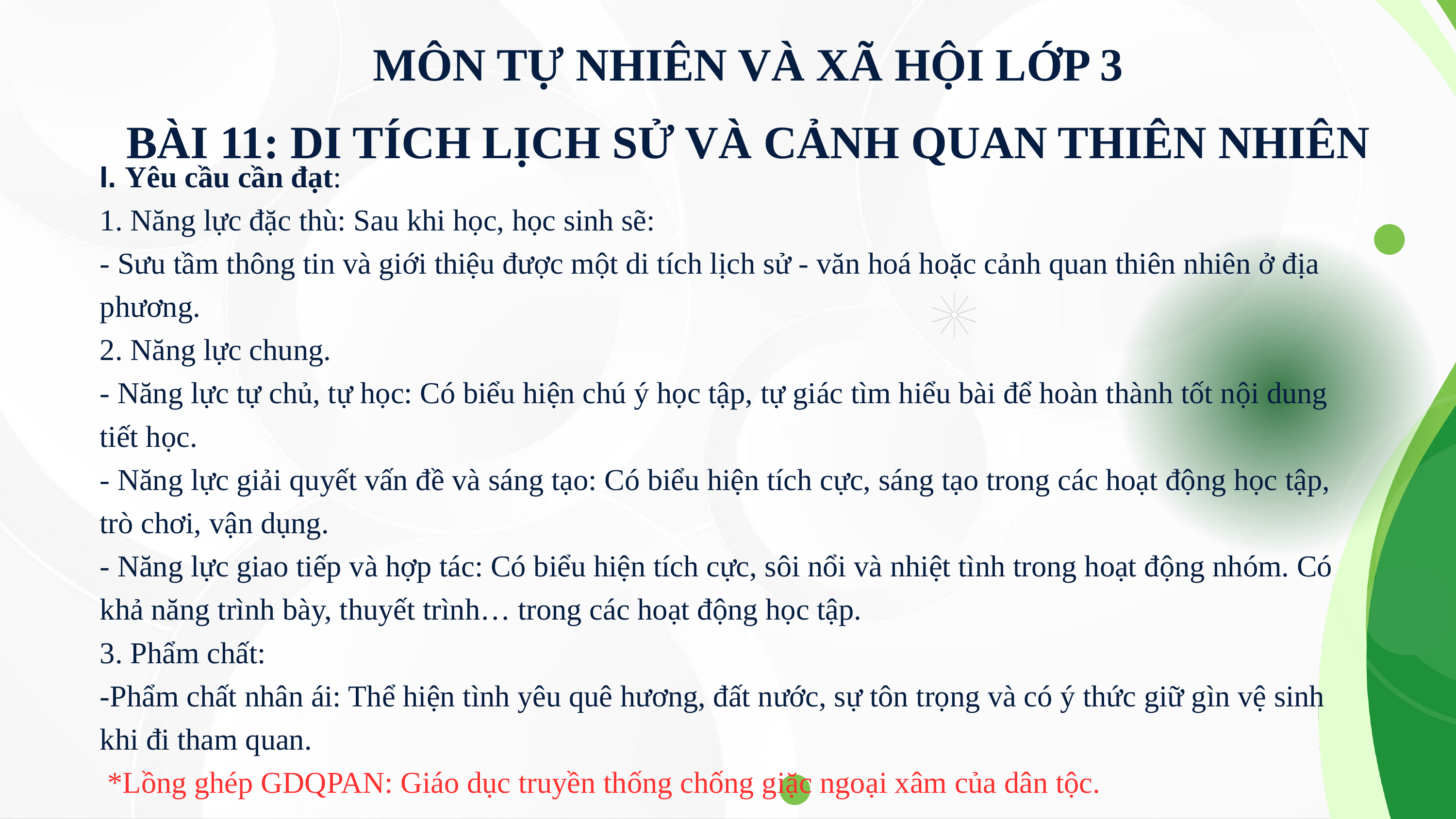

MÔN TỰ NHIÊN VÀ XÃ HỘI LỚP 3
BÀI 11: DI TÍCH LỊCH SỬ VÀ CẢNH QUAN THIÊN NHIÊN
I. Yêu cầu cần đạt:
1. Năng lực đặc thù: Sau khi học, học sinh sẽ:
- Sưu tầm thông tin và giới thiệu được một di tích lịch sử - văn hoá hoặc cảnh quan thiên nhiên ở địa phương.
2. Năng lực chung.
- Năng lực tự chủ, tự học: Có biểu hiện chú ý học tập, tự giác tìm hiểu bài để hoàn thành tốt nội dung tiết học.
- Năng lực giải quyết vấn đề và sáng tạo: Có biểu hiện tích cực, sáng tạo trong các hoạt động học tập, trò chơi, vận dụng.
- Năng lực giao tiếp và hợp tác: Có biểu hiện tích cực, sôi nổi và nhiệt tình trong hoạt động nhóm. Có khả năng trình bày, thuyết trình… trong các hoạt động học tập.
3. Phẩm chất:
-Phẩm chất nhân ái: Thể hiện tình yêu quê hương, đất nước, sự tôn trọng và có ý thức giữ gìn vệ sinh khi đi tham quan.
 *Lồng ghép GDQPAN: Giáo dục truyền thống chống giặc ngoại xâm của dân tộc.